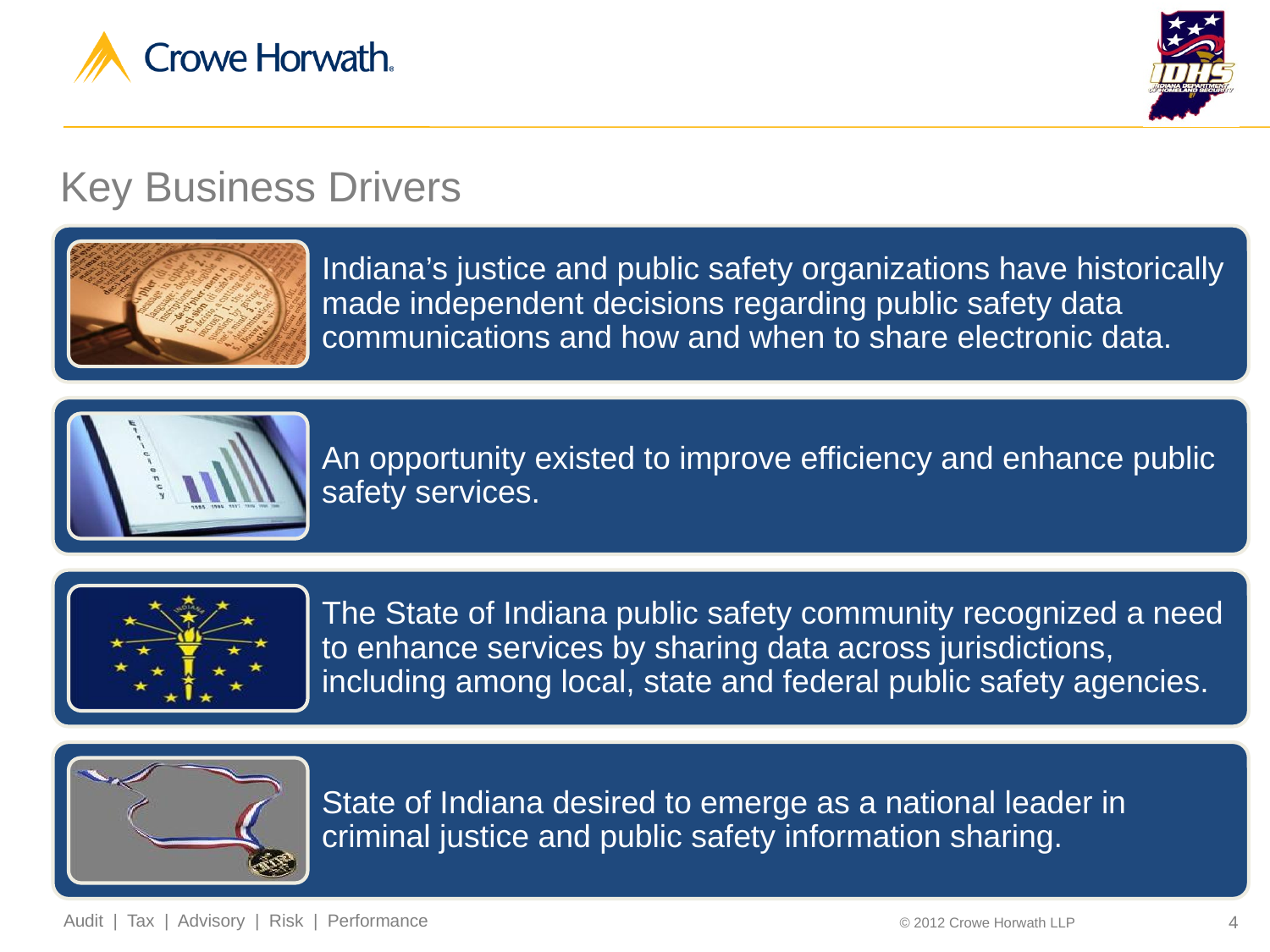

# Key Business Drivers
Indiana’s justice and public safety organizations have historically made independent decisions regarding public safety data communications and how and when to share electronic data.
An opportunity existed to improve efficiency and enhance public safety services.
The State of Indiana public safety community recognized a need to enhance services by sharing data across jurisdictions, including among local, state and federal public safety agencies.
State of Indiana desired to emerge as a national leader in criminal justice and public safety information sharing.